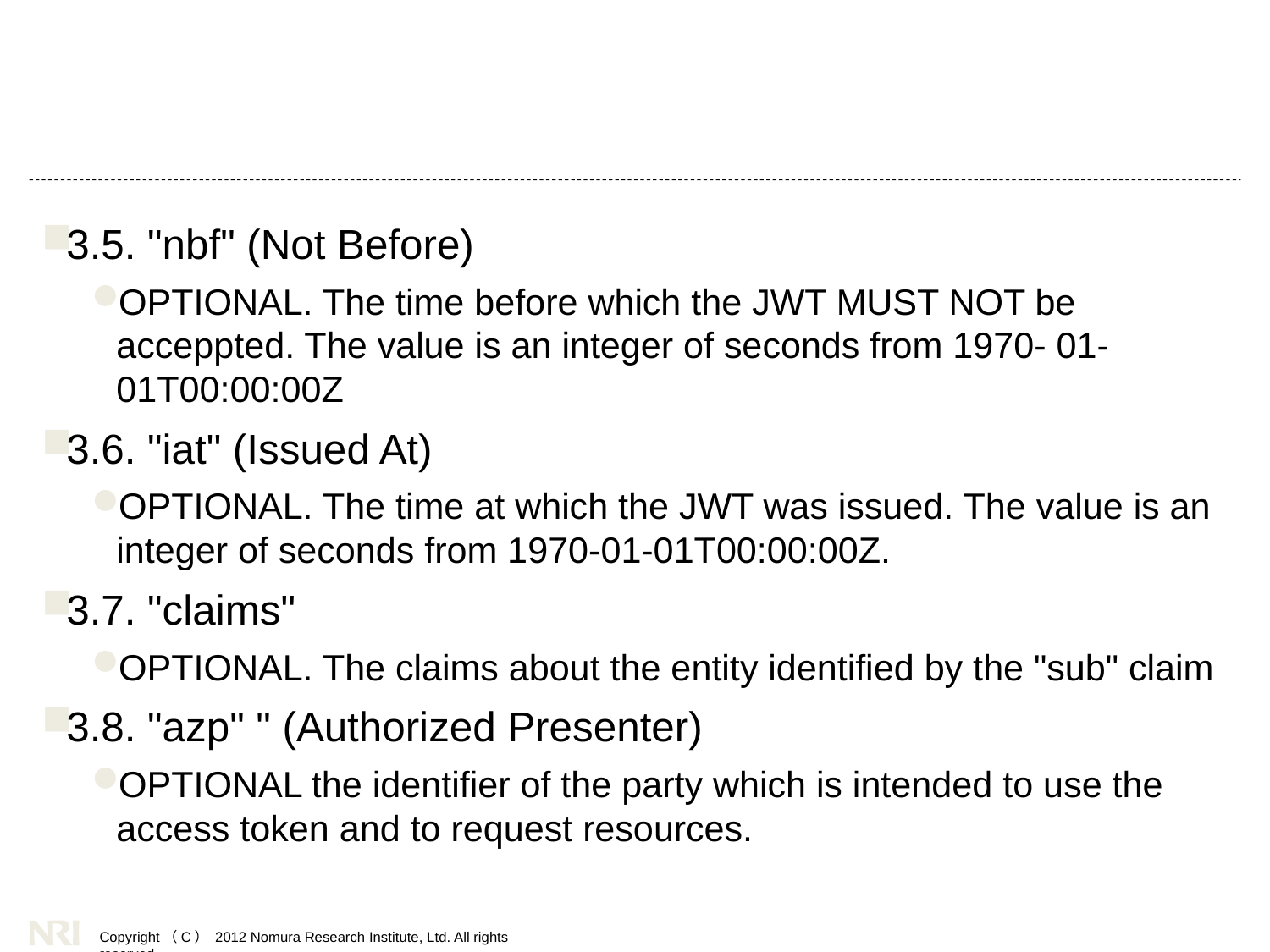

#
3.5. "nbf" (Not Before)
OPTIONAL. The time before which the JWT MUST NOT be acceppted. The value is an integer of seconds from 1970- 01-01T00:00:00Z
3.6. "iat" (Issued At)
OPTIONAL. The time at which the JWT was issued. The value is an integer of seconds from 1970-01-01T00:00:00Z.
3.7. "claims"
OPTIONAL. The claims about the entity identified by the "sub" claim
3.8. "azp" " (Authorized Presenter)
OPTIONAL the identifier of the party which is intended to use the access token and to request resources.